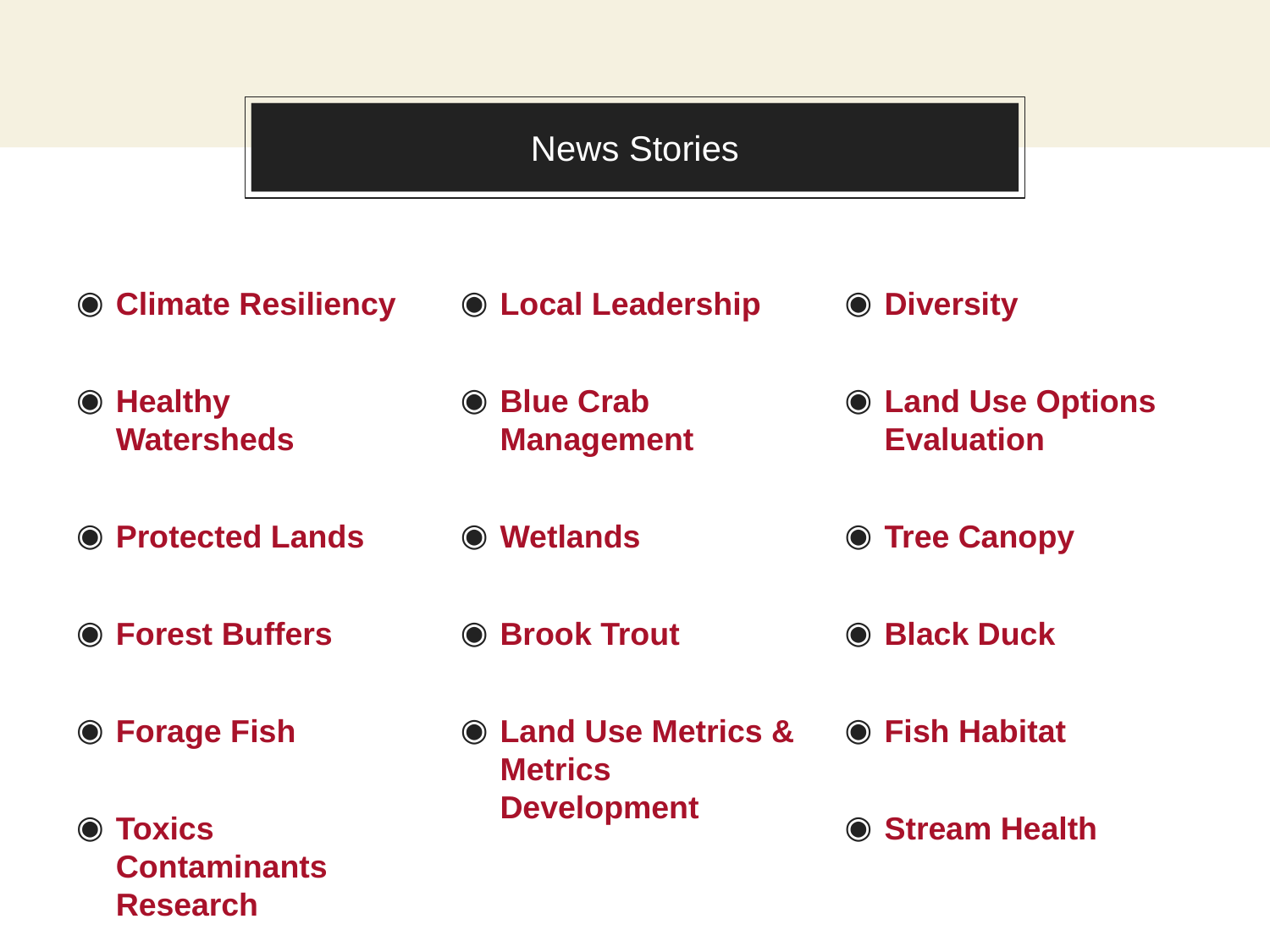

In two or three columns
# News Stories
Climate Resiliency

Healthy Watersheds

Protected Lands

Forest Buffers

Forage Fish

Toxics Contaminants Research
Local Leadership

Blue Crab Management

Wetlands

Brook Trout

Land Use Metrics & Metrics Development
Diversity

Land Use Options Evaluation

Tree Canopy

Black Duck

Fish Habitat

Stream Health